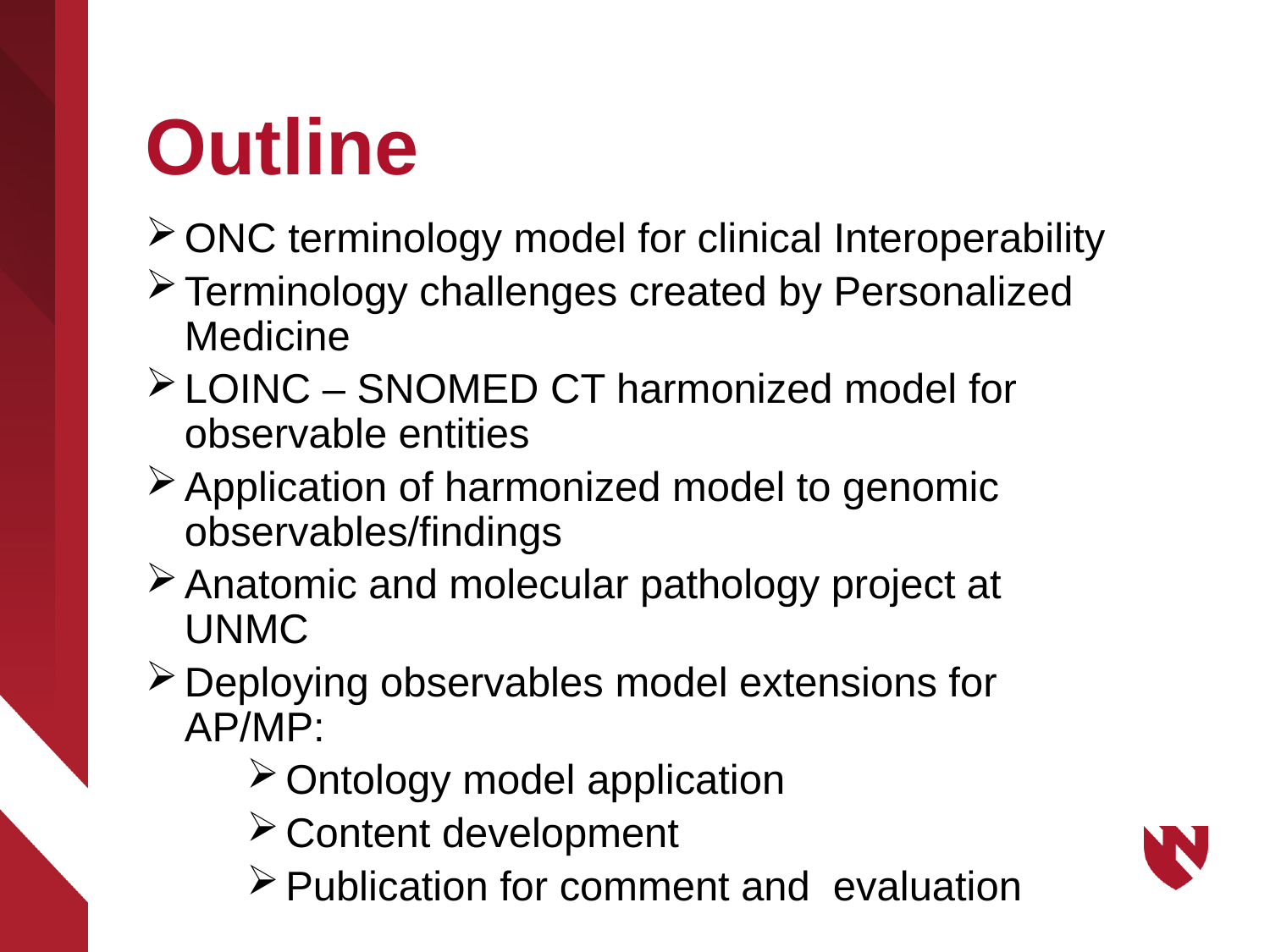

# Outline
ONC terminology model for clinical Interoperability
Terminology challenges created by Personalized Medicine
LOINC – SNOMED CT harmonized model for observable entities
Application of harmonized model to genomic observables/findings
Anatomic and molecular pathology project at UNMC
Deploying observables model extensions for AP/MP:
Ontology model application
Content development
Publication for comment and  evaluation